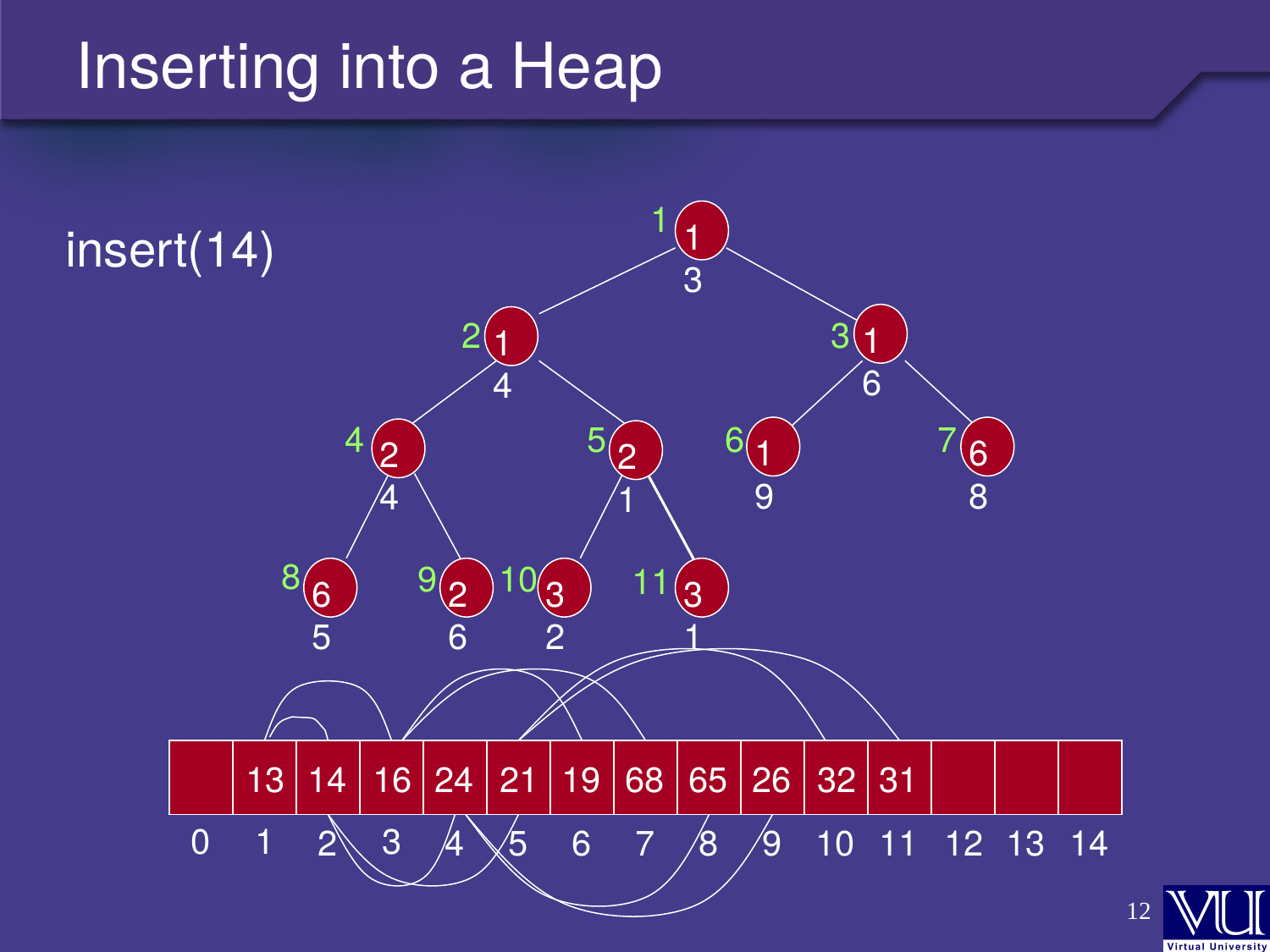

# Inserting into a Heap
1

13
insert(14)

16
2

14
3
4
5
6
7

19

68

24

21
8
9
10
11

65

26

32

31

13
14
16
24
21
19
68
65
26
32
31
0
1
3
2

4

5
6
7
8
9
10
11
12
13
14
12